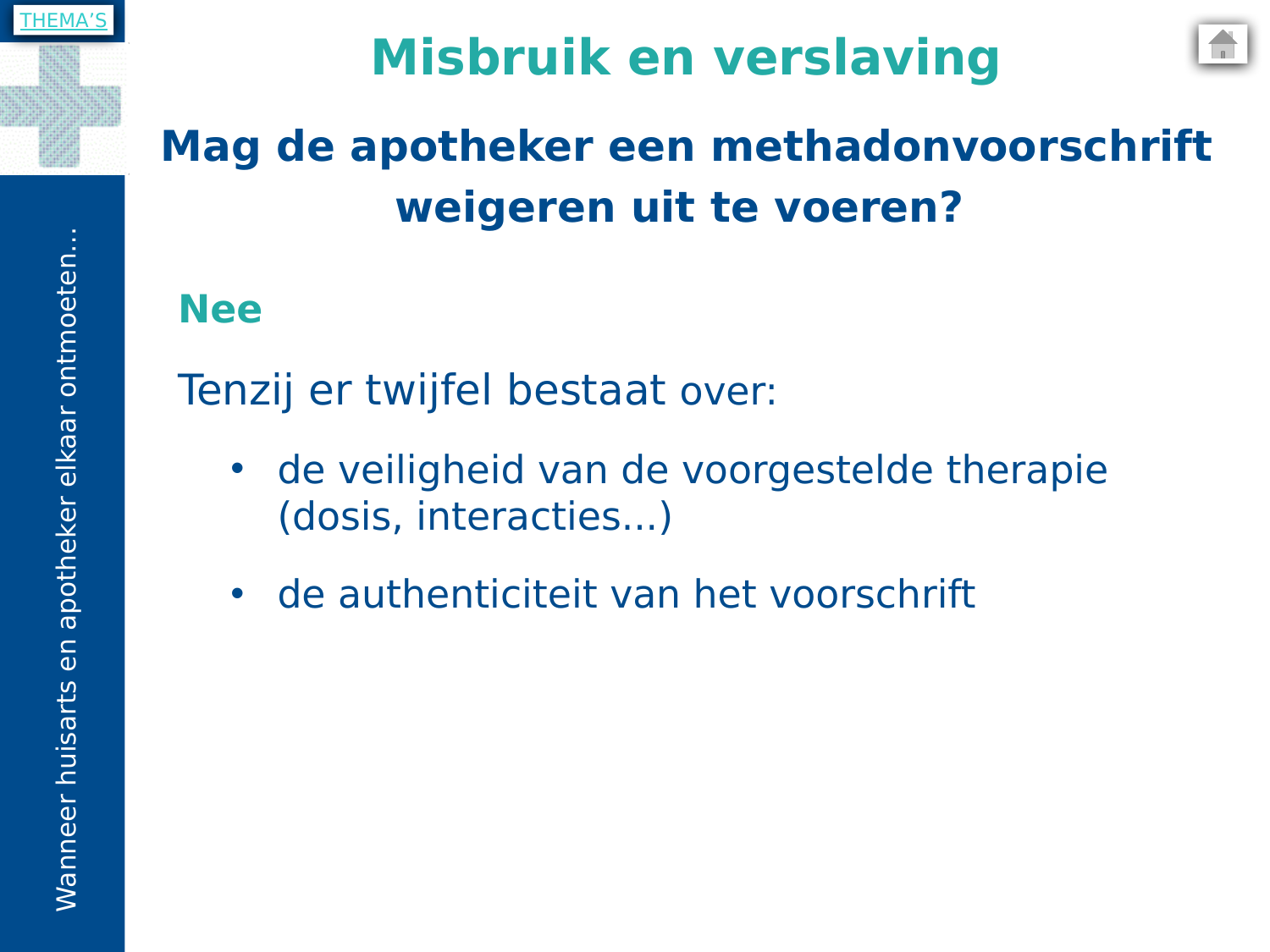

THEMA’S

Misbruik en verslaving
Mag de apotheker een methadonvoorschrift weigeren uit te voeren?
Nee
Tenzij er twijfel bestaat over:
de veiligheid van de voorgestelde therapie (dosis, interacties...)
de authenticiteit van het voorschrift